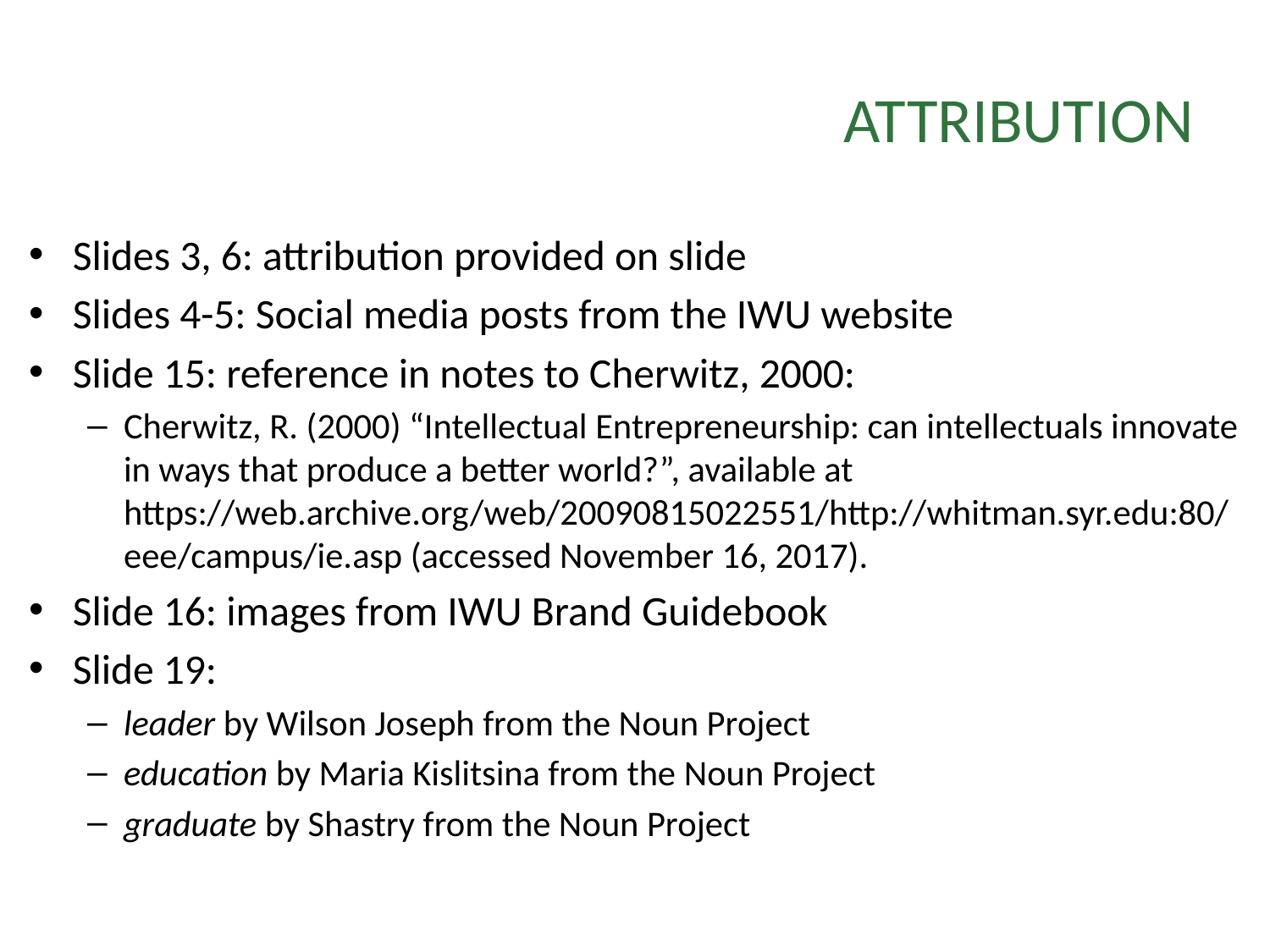

# Attribution
Slides 3, 6: attribution provided on slide
Slides 4-5: Social media posts from the IWU website
Slide 15: reference in notes to Cherwitz, 2000:
Cherwitz, R. (2000) “Intellectual Entrepreneurship: can intellectuals innovate in ways that produce a better world?”, available at https://web.archive.org/web/20090815022551/http://whitman.syr.edu:80/eee/campus/ie.asp (accessed November 16, 2017).
Slide 16: images from IWU Brand Guidebook
Slide 19:
leader by Wilson Joseph from the Noun Project
education by Maria Kislitsina from the Noun Project
graduate by Shastry from the Noun Project